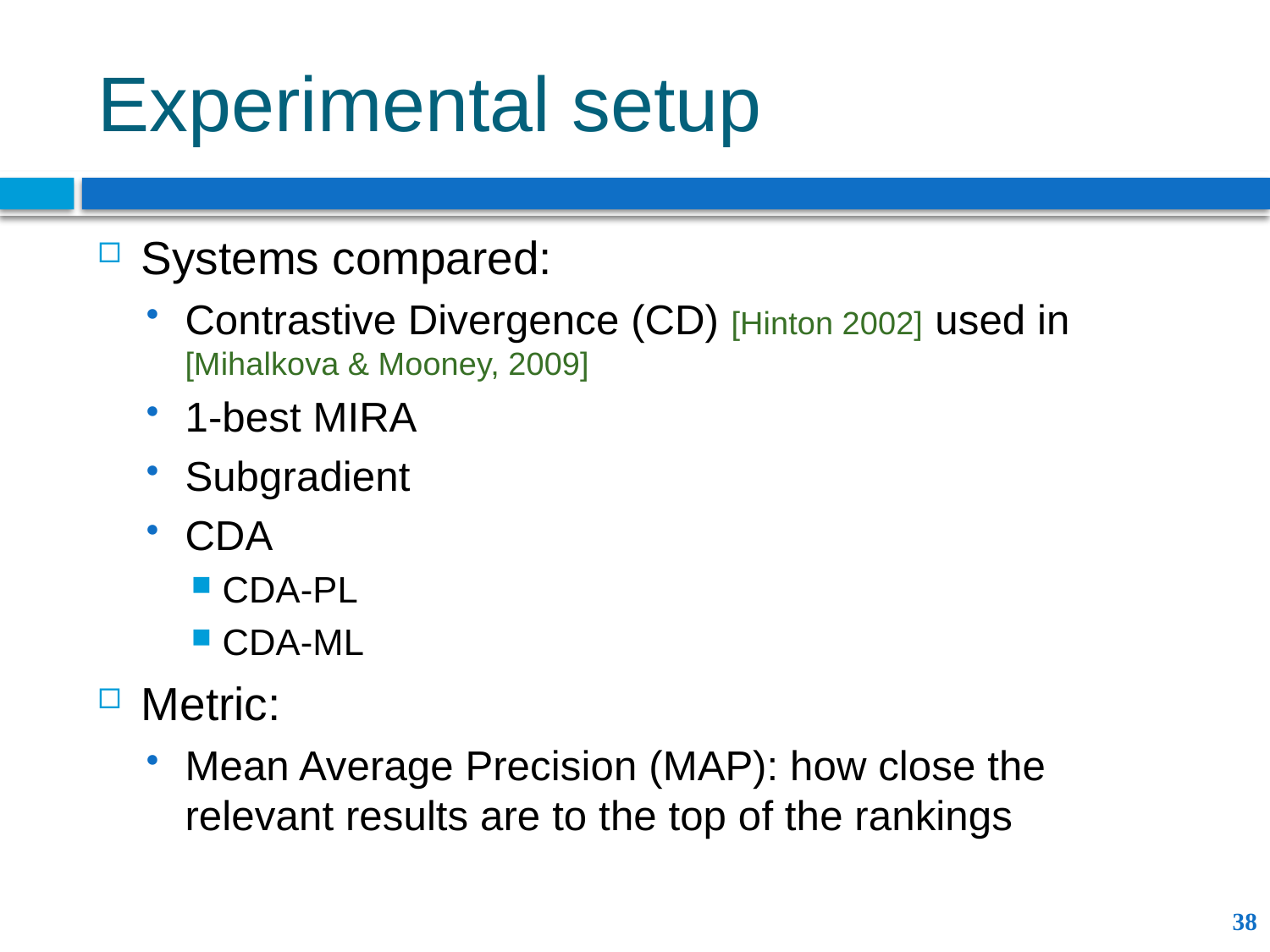

# Experimental setup
Systems compared:
Contrastive Divergence (CD) [Hinton 2002] used in [Mihalkova & Mooney, 2009]
1-best MIRA
Subgradient
CDA
CDA-PL
CDA-ML
Metric:
Mean Average Precision (MAP): how close the relevant results are to the top of the rankings
38